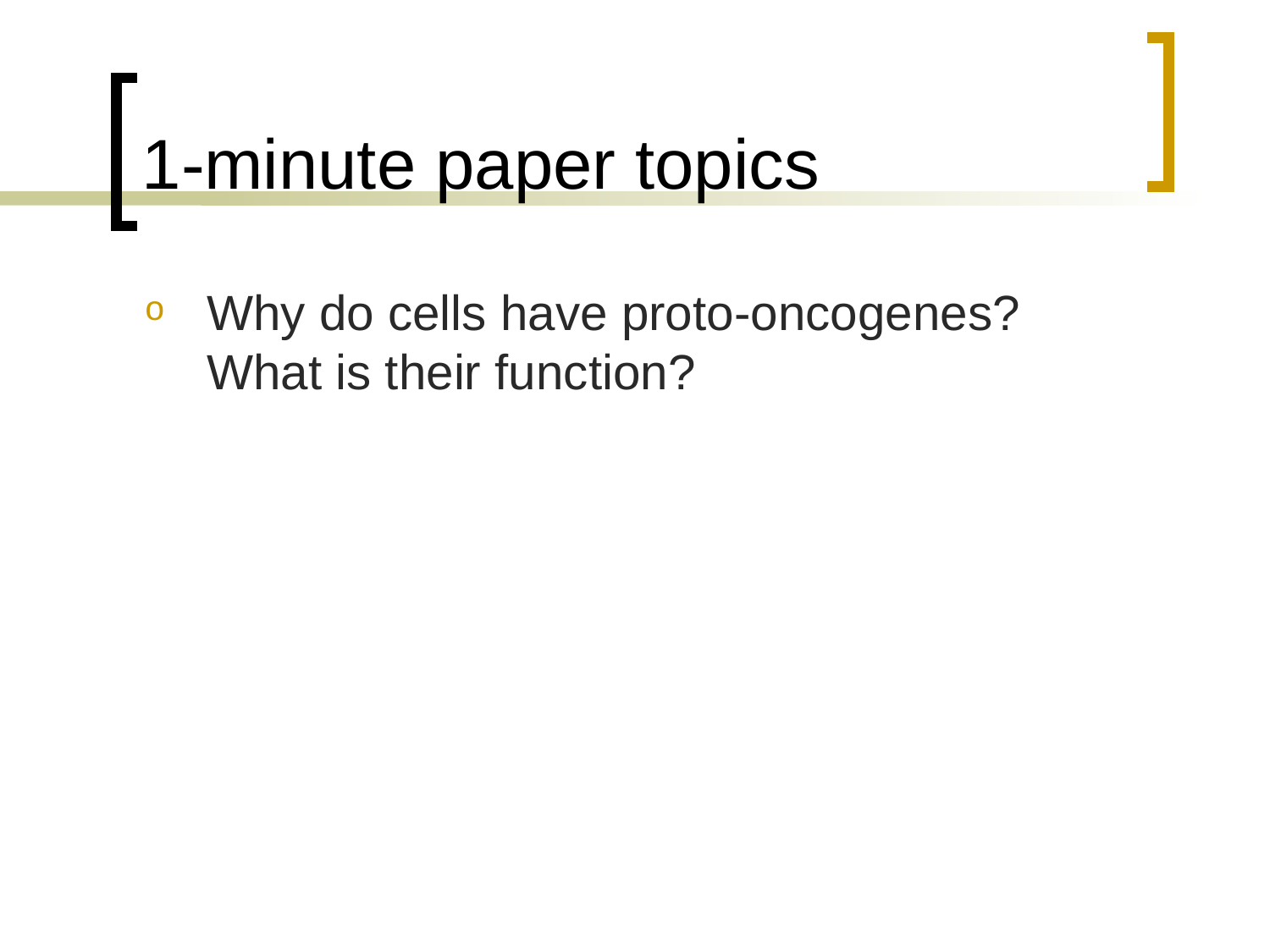

# 1-minute paper topics
Why do cells have proto-oncogenes? What is their function?